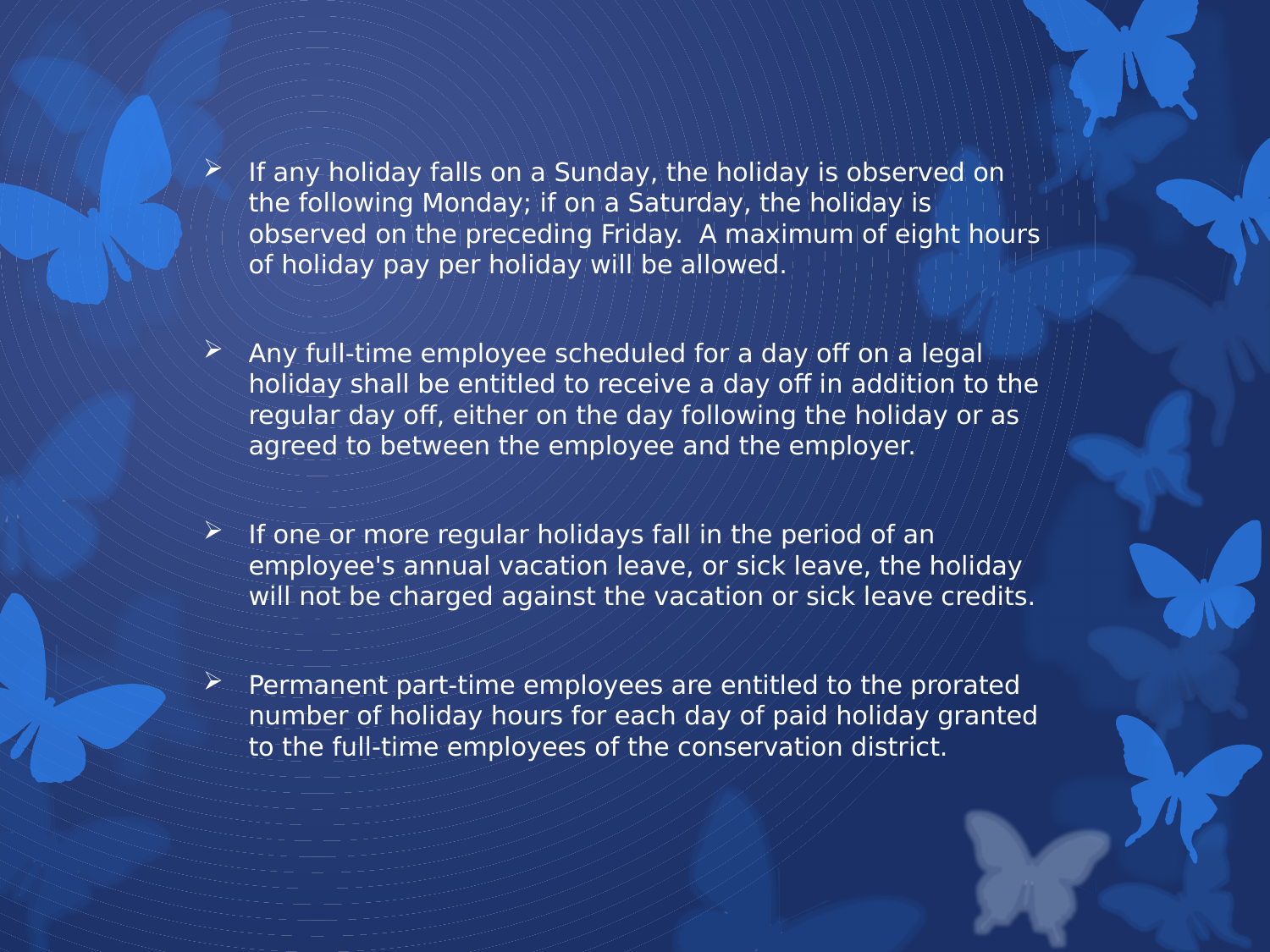

If any holiday falls on a Sunday, the holiday is observed on the following Monday; if on a Saturday, the holiday is observed on the preceding Friday.  A maximum of eight hours of holiday pay per holiday will be allowed.

Any full-time employee scheduled for a day off on a legal holiday shall be entitled to receive a day off in addition to the regular day off, either on the day following the holiday or as agreed to between the employee and the employer.

If one or more regular holidays fall in the period of an employee's annual vacation leave, or sick leave, the holiday will not be charged against the vacation or sick leave credits.

Permanent part-time employees are entitled to the prorated number of holiday hours for each day of paid holiday granted to the full-time employees of the conservation district.